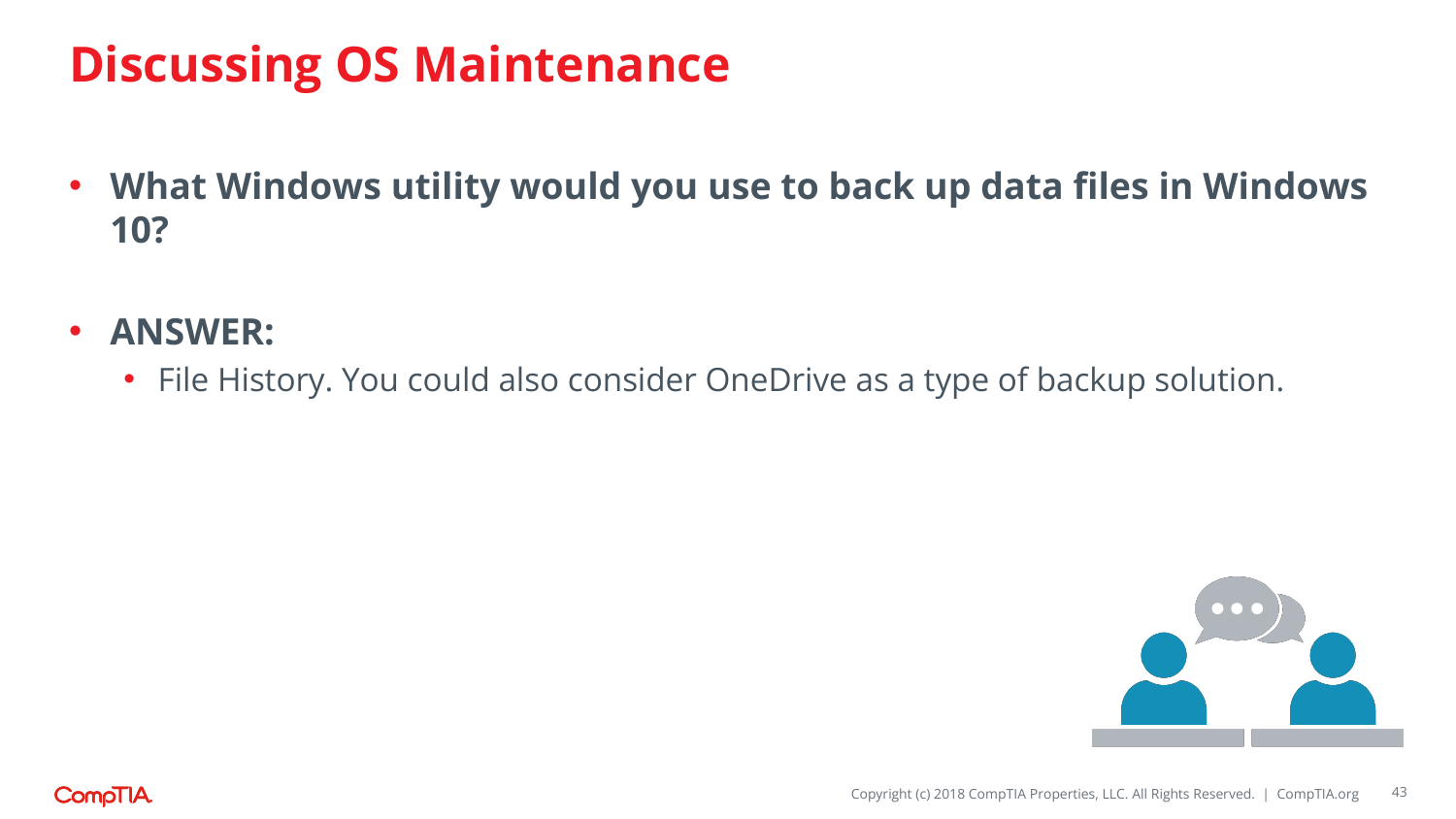

# Discussing OS Maintenance
What Windows utility would you use to back up data files in Windows 10?

ANSWER:
File History. You could also consider OneDrive as a type of backup solution.
43